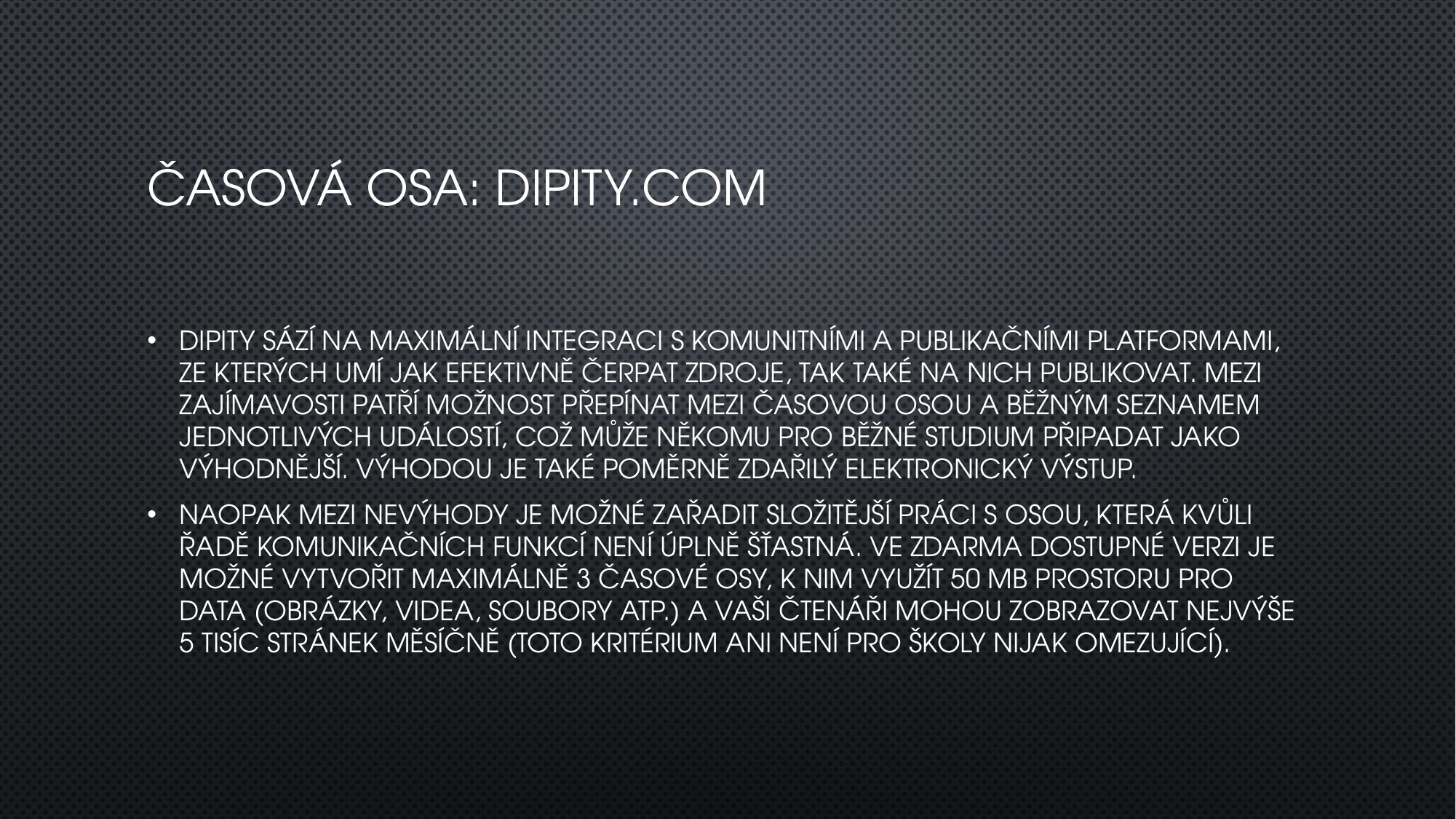

# Časová osa: Dipity.com
Dipity sází na maximální integraci s komunitními a publikačními platformami, ze kterých umí jak efektivně čerpat zdroje, tak také na nich publikovat. Mezi zajímavosti patří možnost přepínat mezi časovou osou a běžným seznamem jednotlivých událostí, což může někomu pro běžné studium připadat jako výhodnější. Výhodou je také poměrně zdařilý elektronický výstup.
Naopak mezi nevýhody je možné zařadit složitější práci s osou, která kvůli řadě komunikačních funkcí není úplně šťastná. Ve zdarma dostupné verzi je možné vytvořit maximálně 3 časové osy, k nim využít 50 MB prostoru pro data (obrázky, videa, soubory atp.) a vaši čtenáři mohou zobrazovat nejvýše 5 tisíc stránek měsíčně (toto kritérium ani není pro školy nijak omezující).